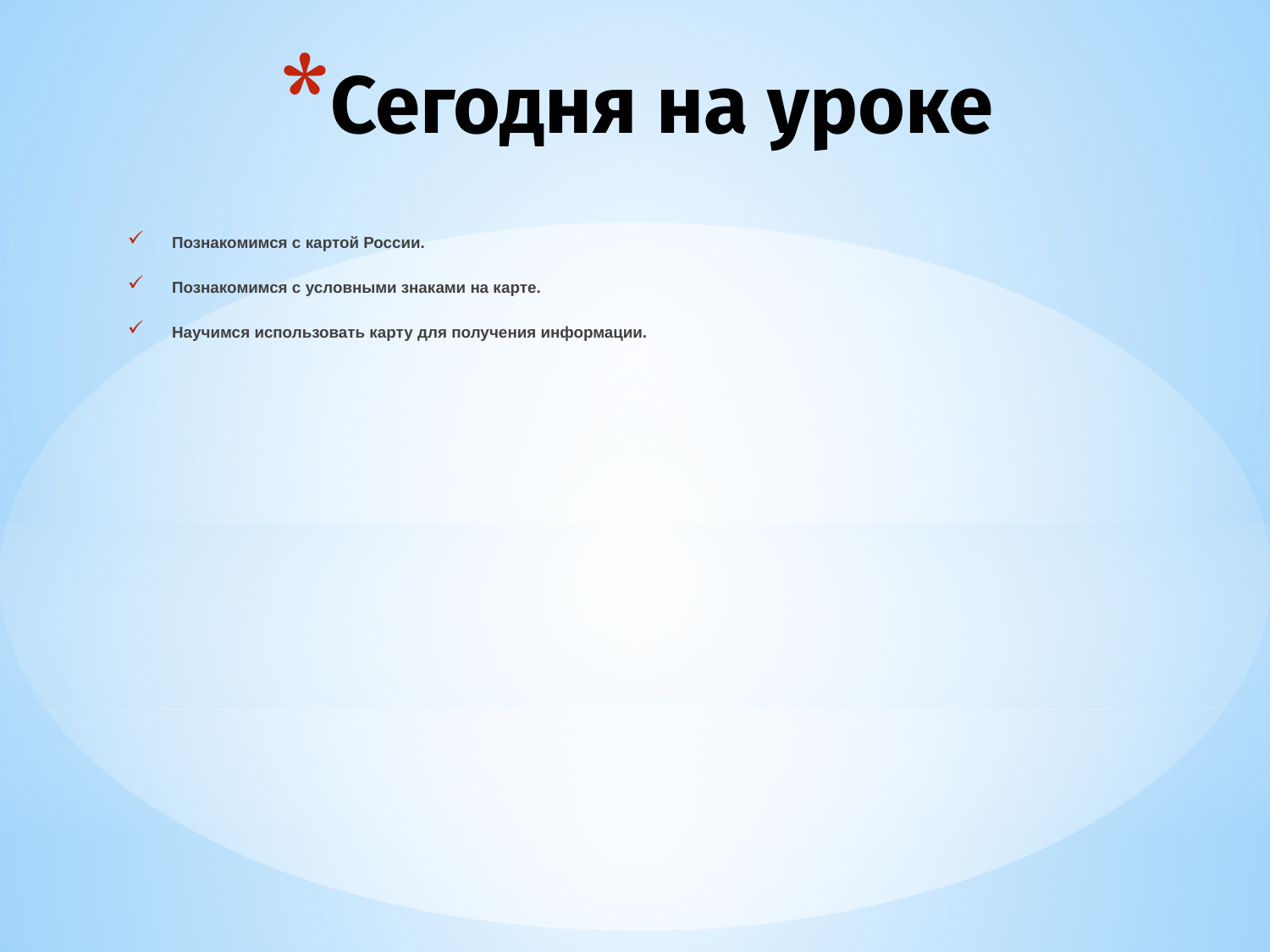

# Сегодня на уроке
Познакомимся с картой России.

Познакомимся с условными знаками на карте.

Научимся использовать карту для получения информации.